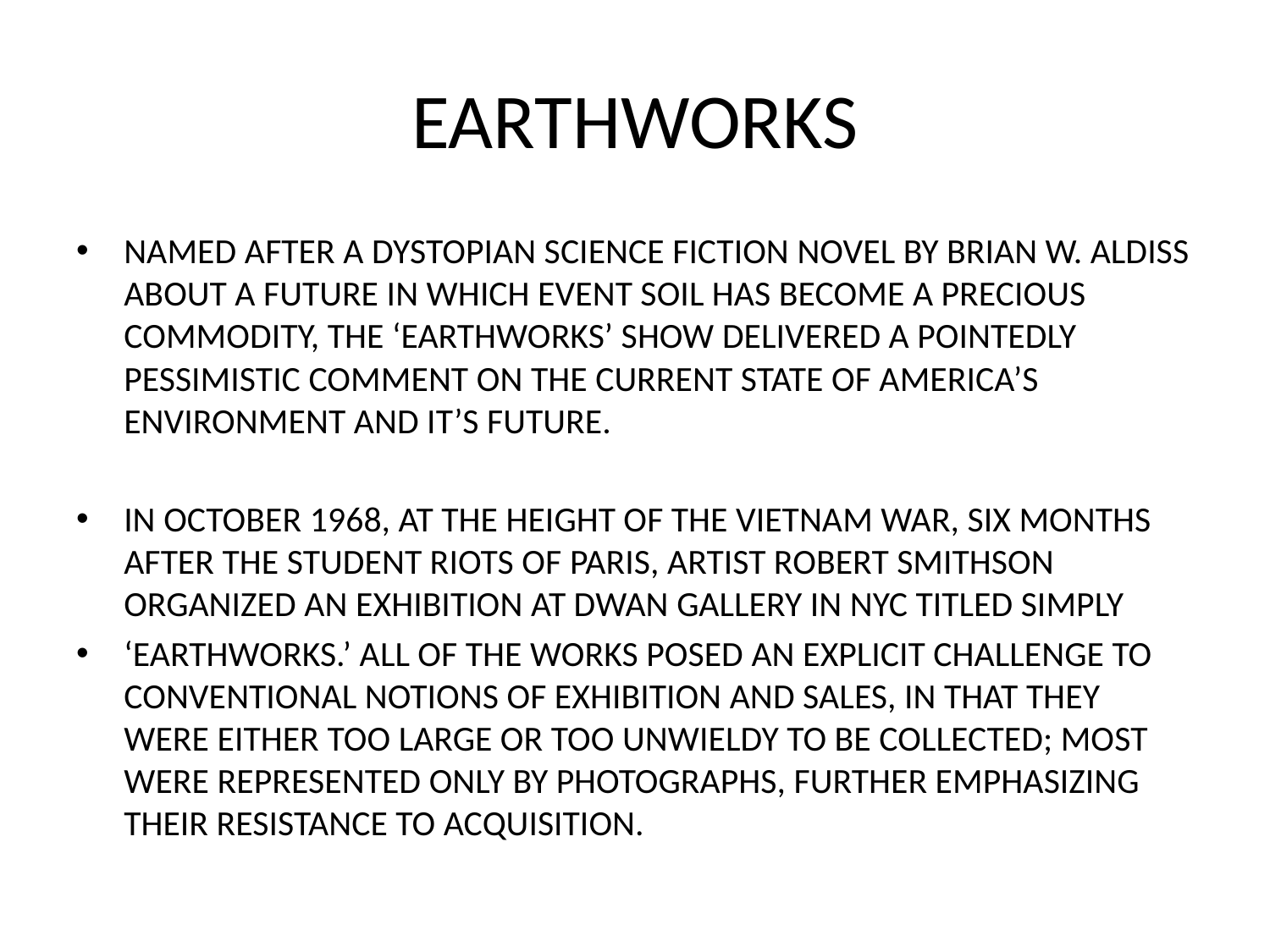

# EARTHWORKS
NAMED AFTER A DYSTOPIAN SCIENCE FICTION NOVEL BY BRIAN W. ALDISS ABOUT A FUTURE IN WHICH EVENT SOIL HAS BECOME A PRECIOUS COMMODITY, THE ‘EARTHWORKS’ SHOW DELIVERED A POINTEDLY PESSIMISTIC COMMENT ON THE CURRENT STATE OF AMERICA’S ENVIRONMENT AND IT’S FUTURE.

IN OCTOBER 1968, AT THE HEIGHT OF THE VIETNAM WAR, SIX MONTHS AFTER THE STUDENT RIOTS OF PARIS, ARTIST ROBERT SMITHSON ORGANIZED AN EXHIBITION AT DWAN GALLERY IN NYC TITLED SIMPLY
‘EARTHWORKS.’ ALL OF THE WORKS POSED AN EXPLICIT CHALLENGE TO CONVENTIONAL NOTIONS OF EXHIBITION AND SALES, IN THAT THEY WERE EITHER TOO LARGE OR TOO UNWIELDY TO BE COLLECTED; MOST WERE REPRESENTED ONLY BY PHOTOGRAPHS, FURTHER EMPHASIZING THEIR RESISTANCE TO ACQUISITION.